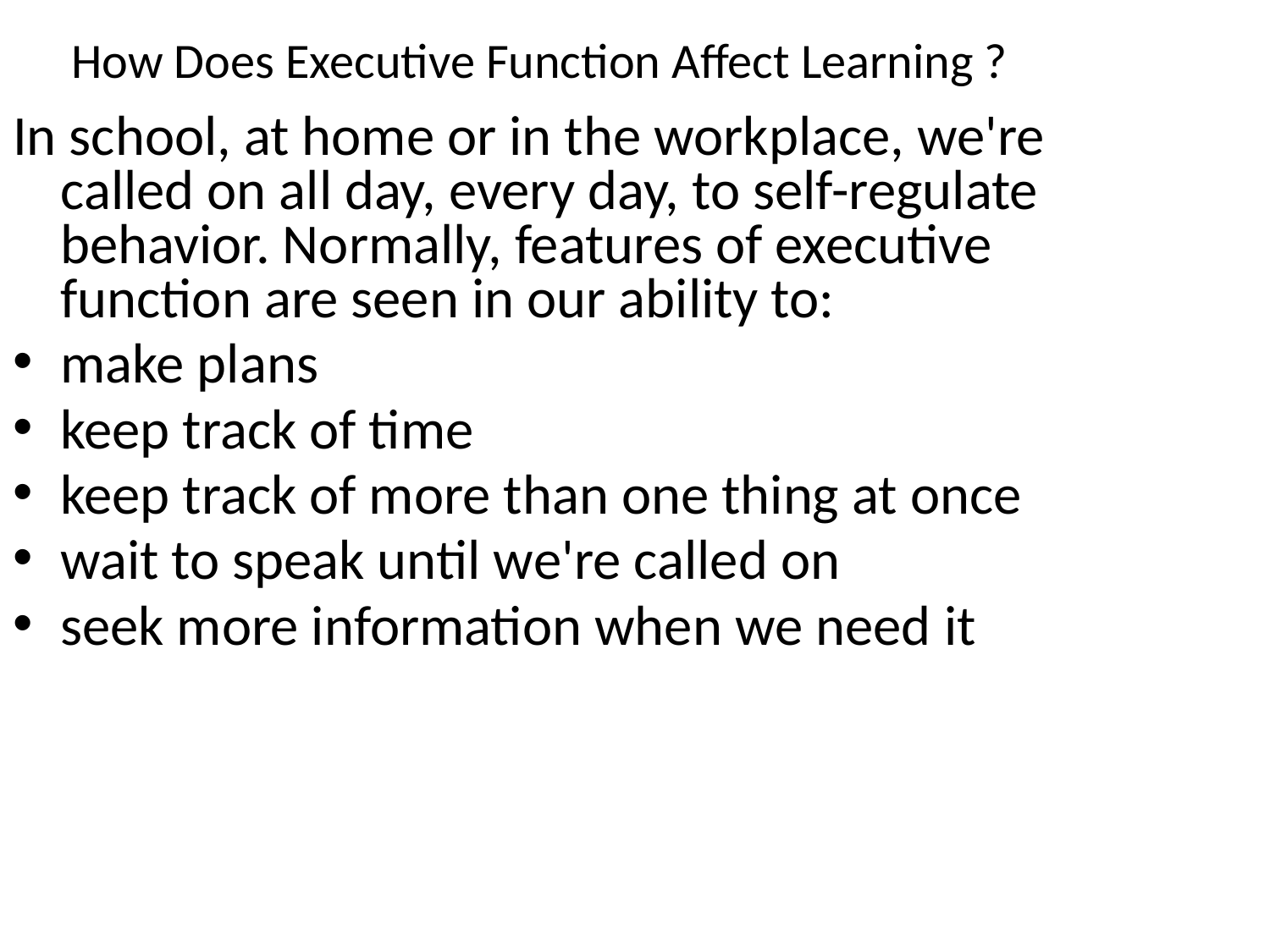

# How Does Executive Function Affect Learning ?
In school, at home or in the workplace, we're called on all day, every day, to self-regulate behavior. Normally, features of executive function are seen in our ability to:
make plans
keep track of time
keep track of more than one thing at once
wait to speak until we're called on
seek more information when we need it